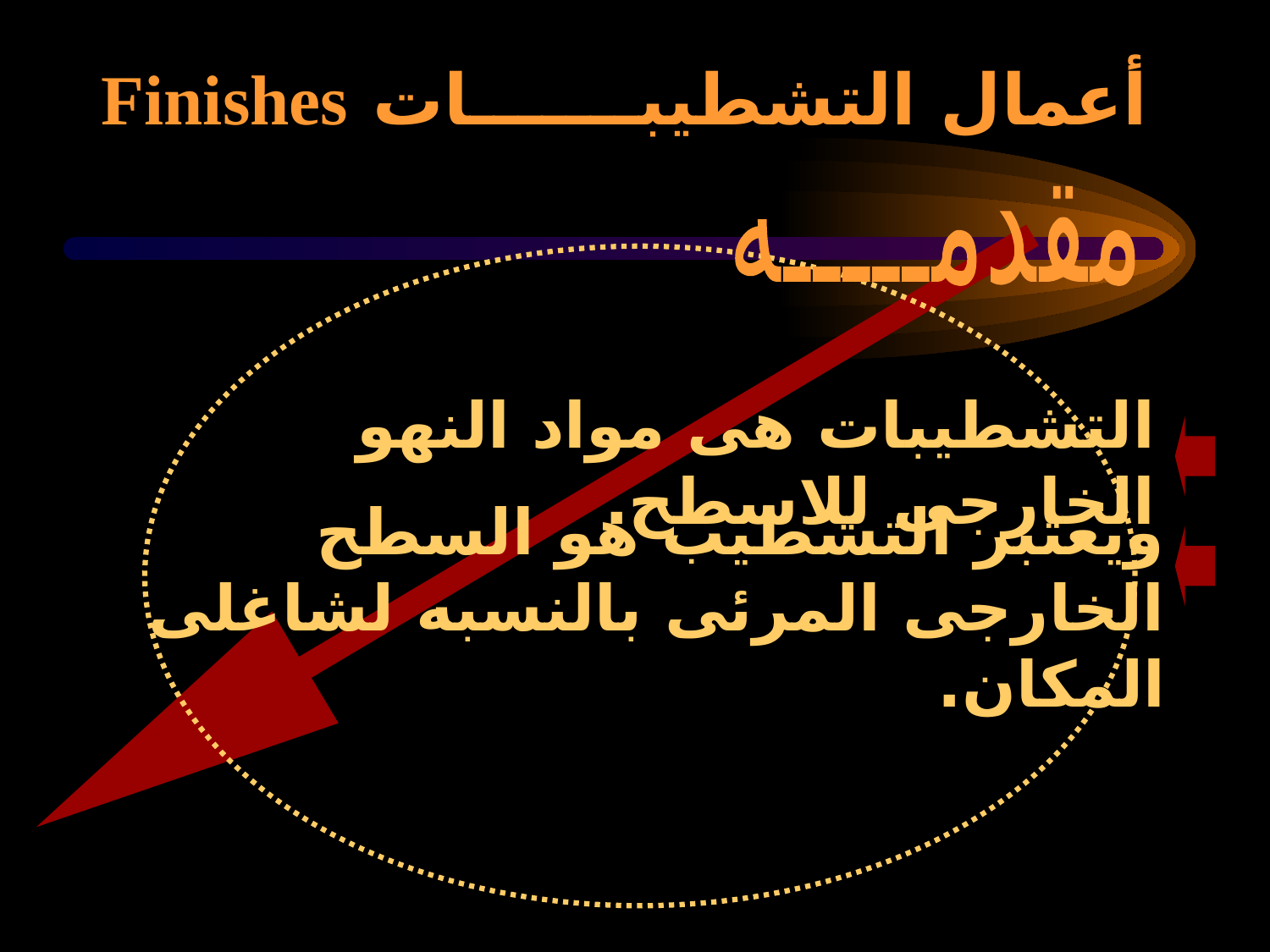

أعمال التشطيبـــــــات Finishes
مقدمـــــه

التشطيبات هى مواد النهو الخارجى للاسطح.

ويعتبر التشطيب هو السطح الخارجى المرئى بالنسبه لشاغلى المكان.